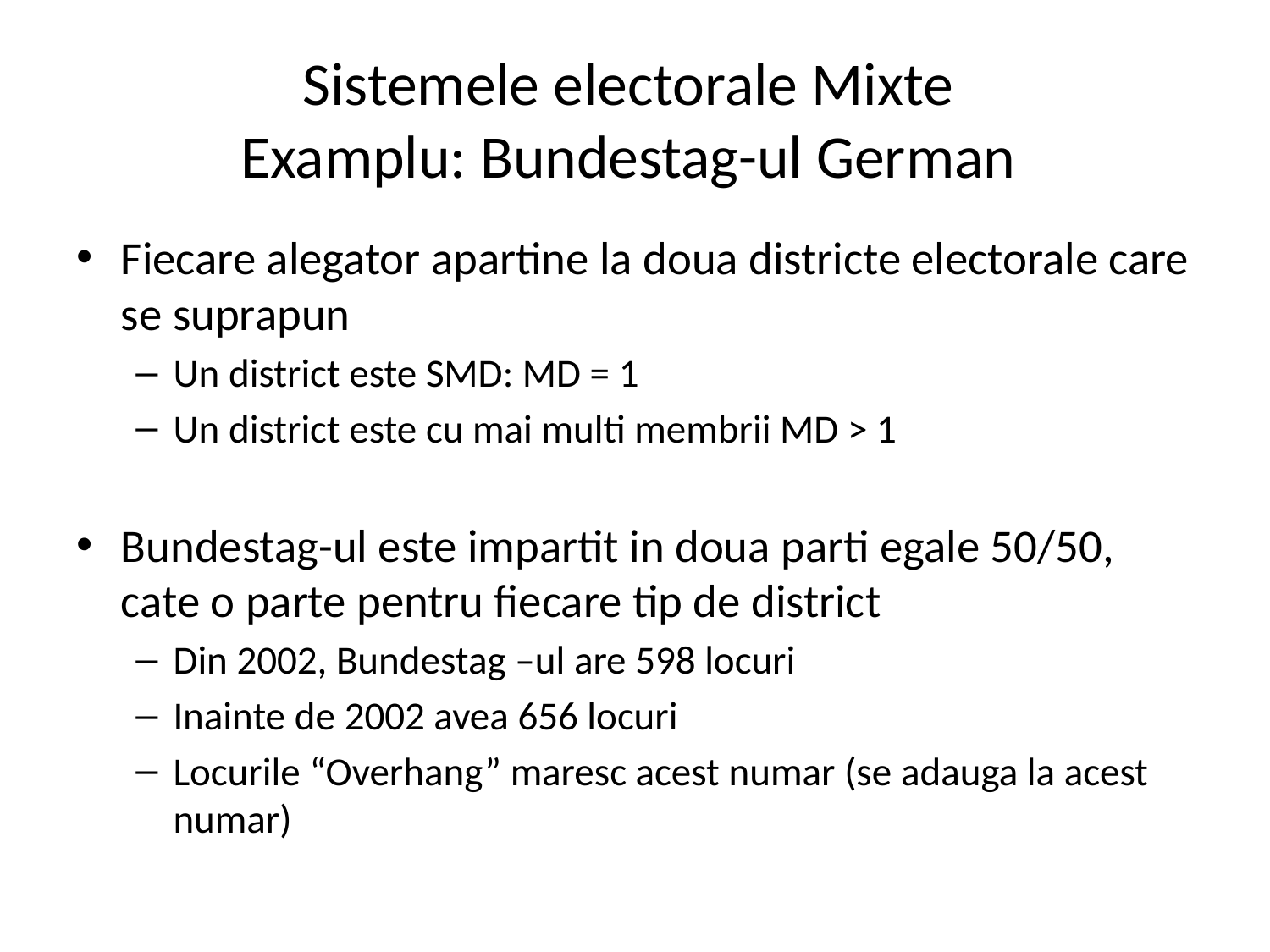

# Sistemele electorale Mixte Examplu: Bundestag-ul German
Fiecare alegator apartine la doua districte electorale care se suprapun
Un district este SMD: MD = 1
Un district este cu mai multi membrii MD > 1

Bundestag-ul este impartit in doua parti egale 50/50, cate o parte pentru fiecare tip de district
Din 2002, Bundestag –ul are 598 locuri
Inainte de 2002 avea 656 locuri
Locurile “Overhang” maresc acest numar (se adauga la acest numar)